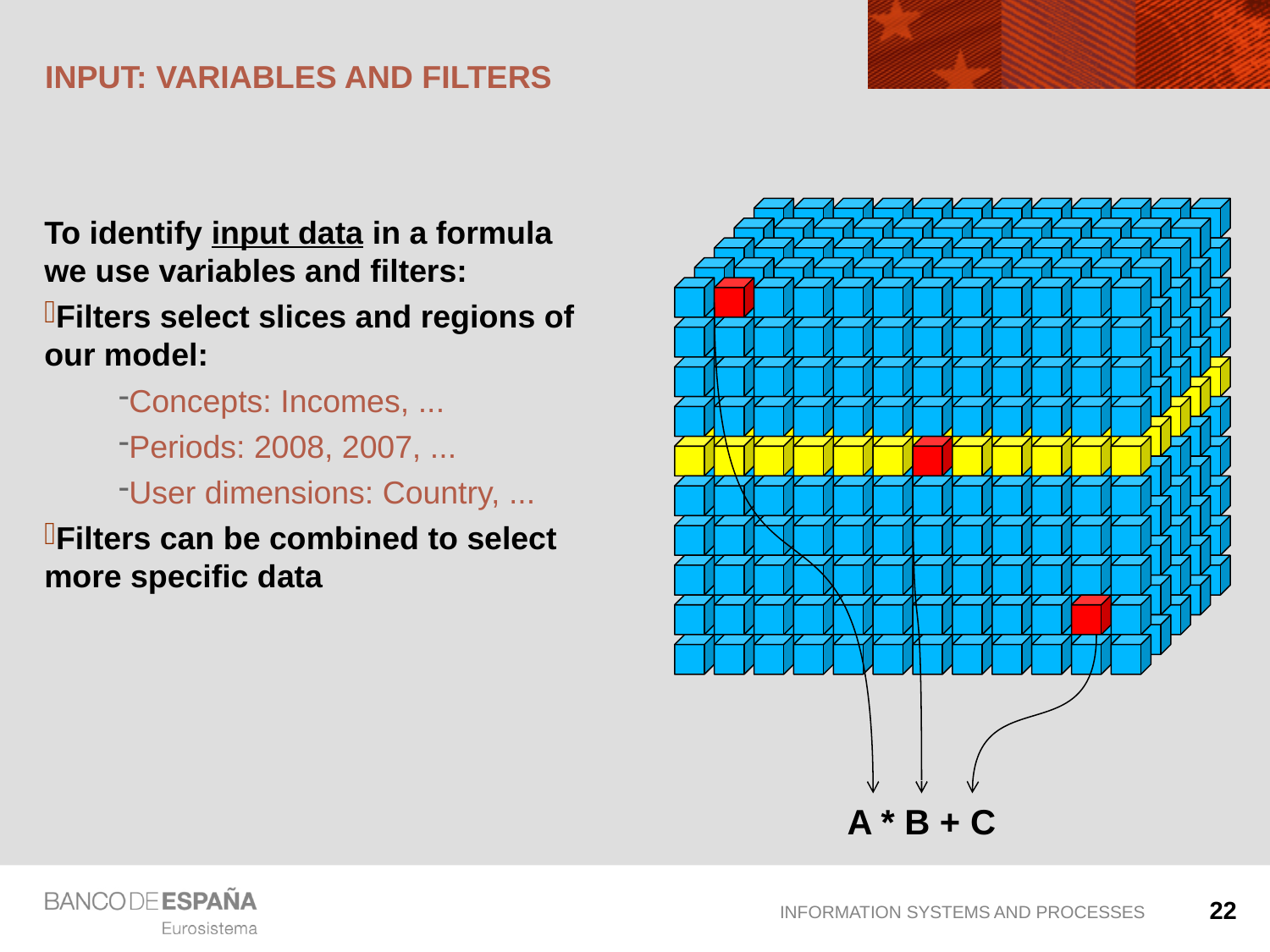

# INPUT: VARIABLES aND FILTERS

To identify input data in a formula we use variables and filters:
Filters select slices and regions of our model:
Concepts: Incomes, ...
Periods: 2008, 2007, ...
User dimensions: Country, ...
Filters can be combined to select more specific data

A * B + C
22